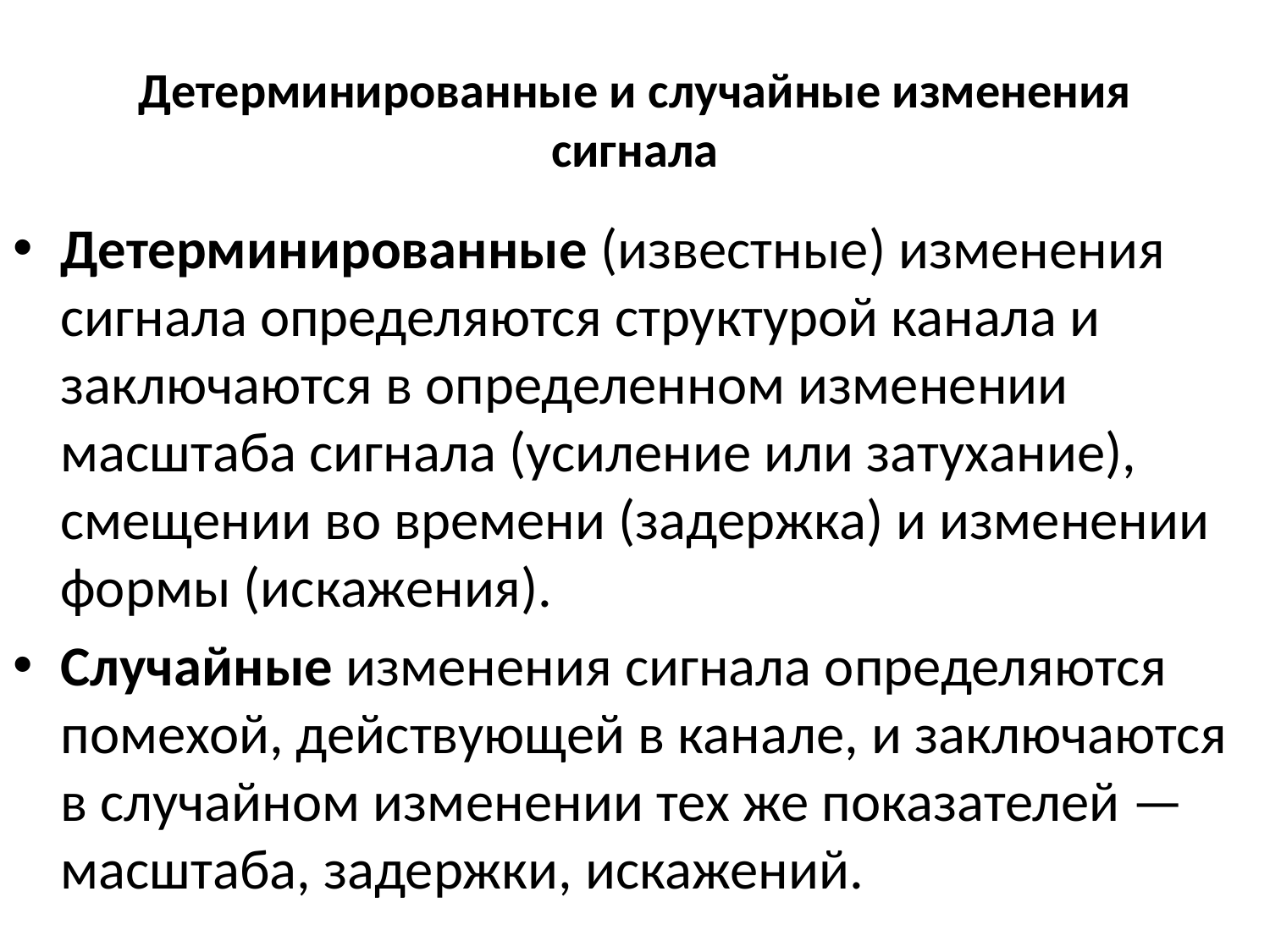

# Детерминированные и случайные изменения сигнала
Детерминированные (известные) изменения сигнала определяются структурой канала и заключаются в определенном изменении масштаба сигнала (усиление или затухание), смещении во времени (задержка) и изменении формы (искажения).
Случайные изменения сигнала определяются помехой, действующей в канале, и заключаются в случайном изменении тех же показателей — масштаба, задержки, искажений.